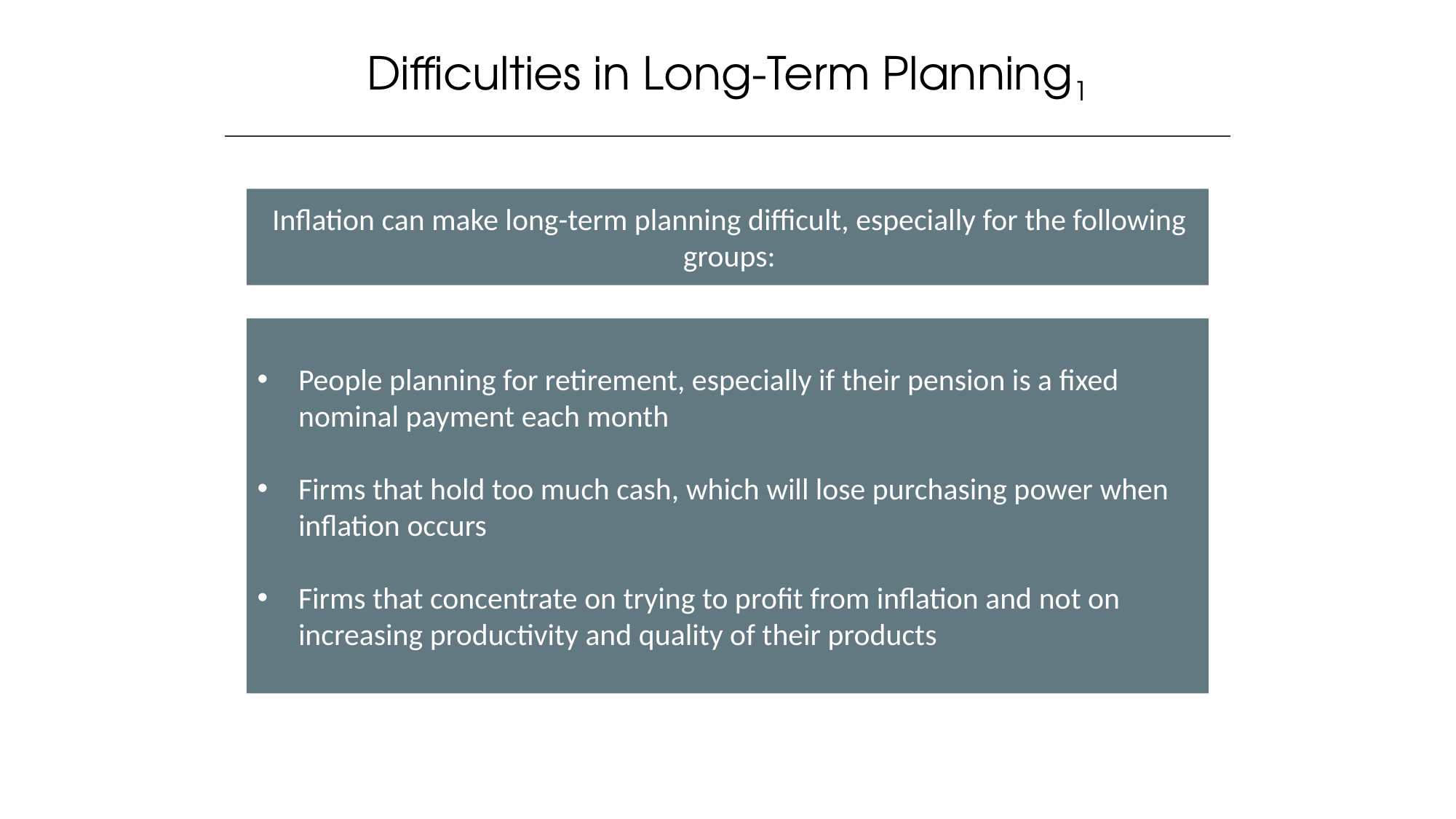

Difficulties in Long-Term Planning1

Inflation can make long-term planning difficult, especially for the following groups:

People planning for retirement, especially if their pension is a fixed nominal payment each month

Firms that hold too much cash, which will lose purchasing power when inflation occurs

Firms that concentrate on trying to profit from inflation and not on increasing productivity and quality of their products